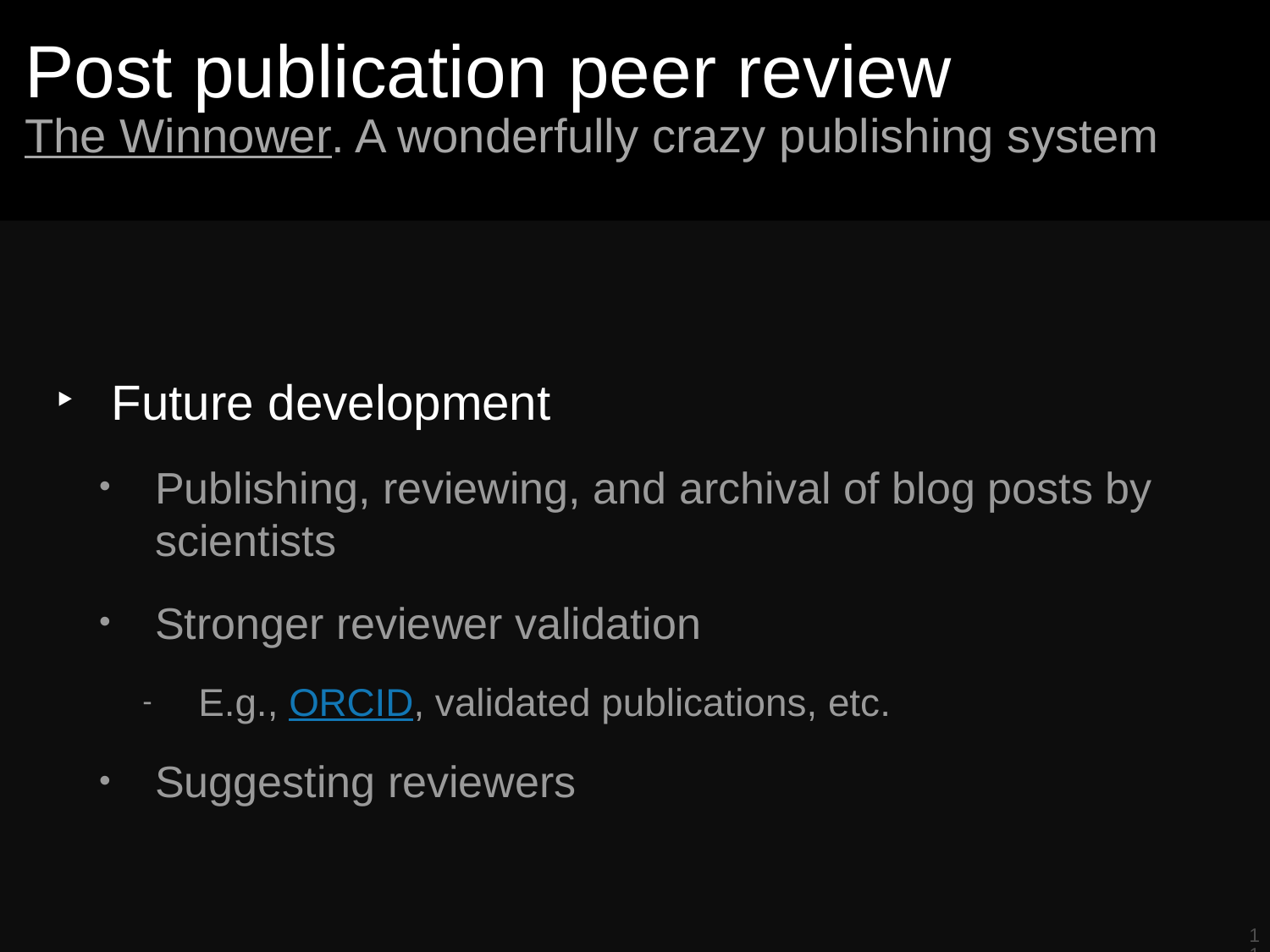

# Post publication peer review
The Winnower. A wonderfully crazy publishing system

Future development
Publishing, reviewing, and archival of blog posts by scientists
Stronger reviewer validation
E.g., ORCID, validated publications, etc.
Suggesting reviewers
113